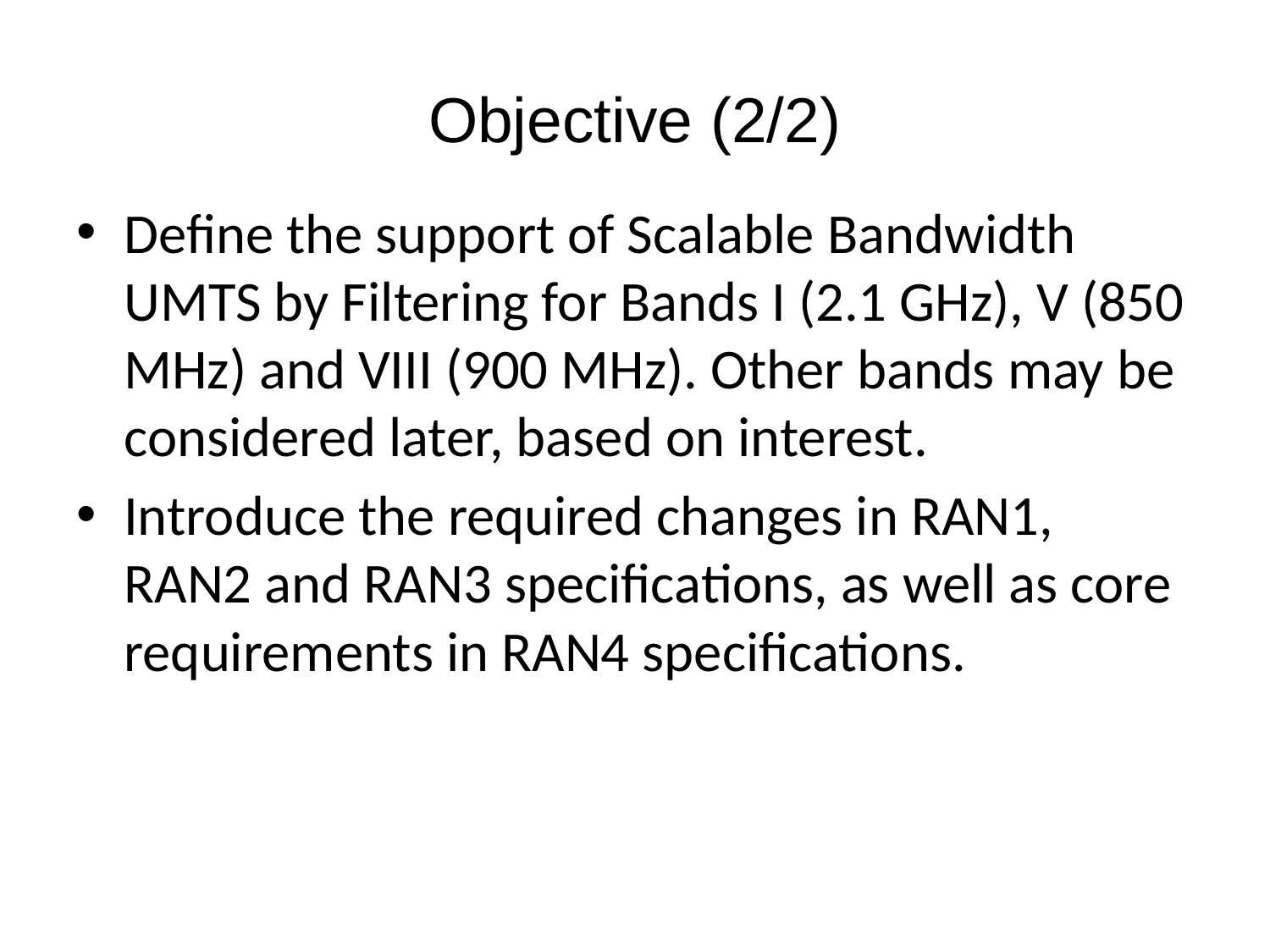

# Objective (2/2)
Define the support of Scalable Bandwidth UMTS by Filtering for Bands I (2.1 GHz), V (850 MHz) and VIII (900 MHz). Other bands may be considered later, based on interest.
Introduce the required changes in RAN1, RAN2 and RAN3 specifications, as well as core requirements in RAN4 specifications.